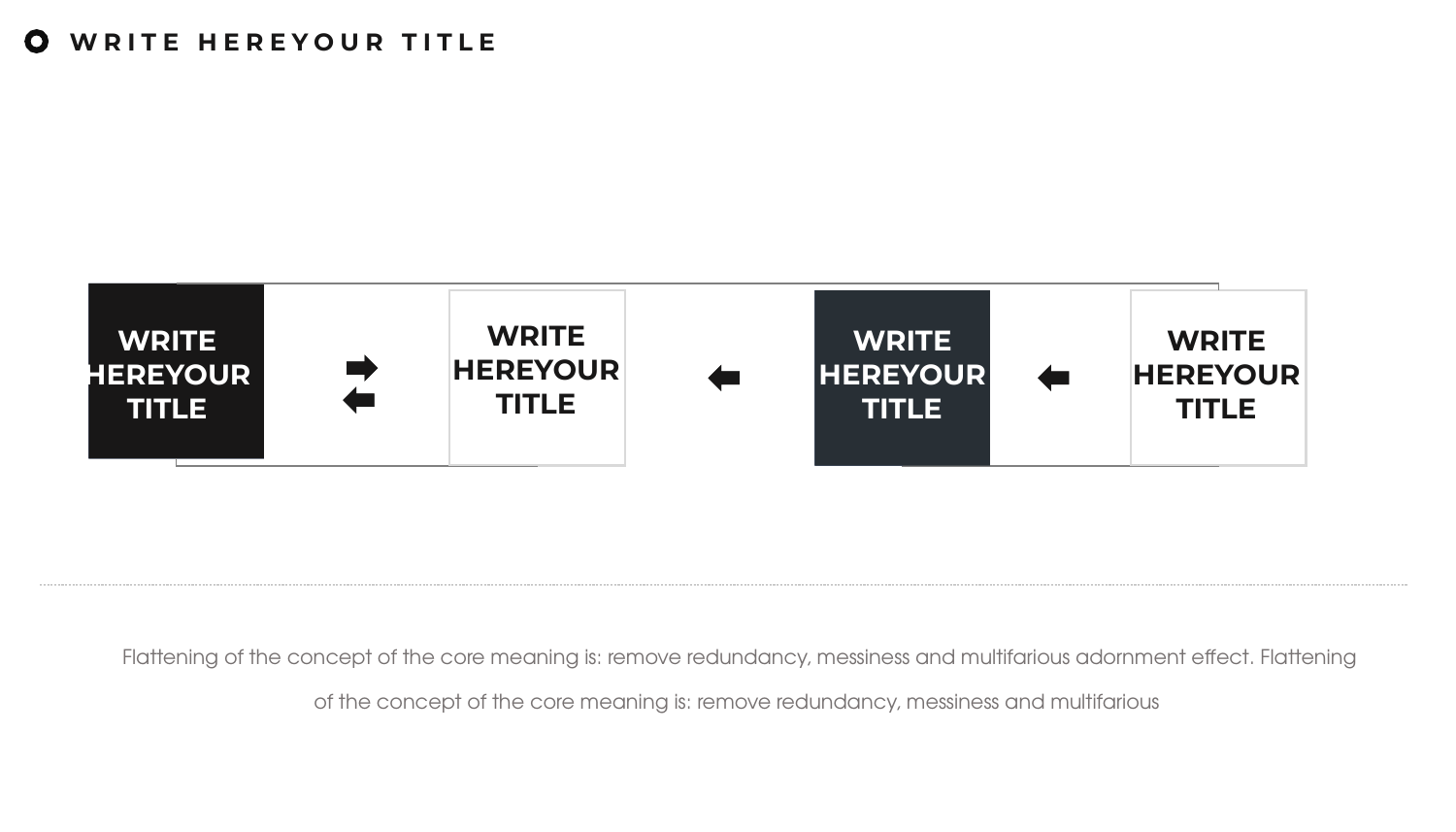

WRITE HEREYOUR TITLE

WRITE HEREYOUR TITLE

WRITE HEREYOUR TITLE

WRITE HEREYOUR TITLE

WRITE HEREYOUR TITLE

WRITE HEREYOUR TITLE

WRITE HEREYOUR TITLE

WRITE HEREYOUR TITLE

WRITE HEREYOUR TITLE

Flattening of the concept of the core meaning is: remove redundancy, messiness and multifarious adornment effect. Flattening of the concept of the core meaning is: remove redundancy, messiness and multifarious